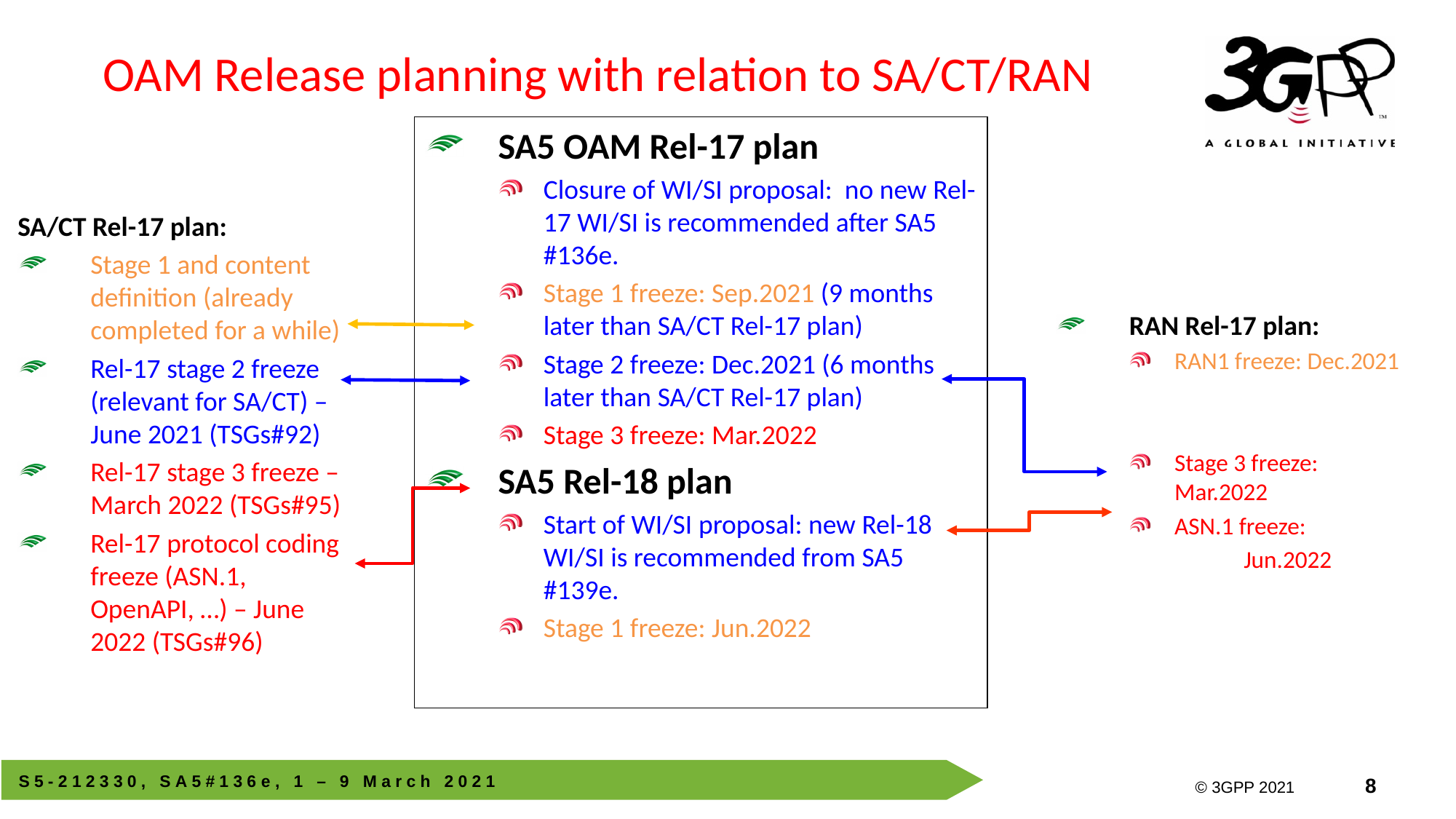

# OAM Release planning with relation to SA/CT/RAN
SA5 OAM Rel-17 plan
Closure of WI/SI proposal:  no new Rel-17 WI/SI is recommended after SA5 #136e.
Stage 1 freeze: Sep.2021 (9 months later than SA/CT Rel-17 plan)
Stage 2 freeze: Dec.2021 (6 months later than SA/CT Rel-17 plan)
Stage 3 freeze: Mar.2022
SA5 Rel-18 plan
Start of WI/SI proposal: new Rel-18 WI/SI is recommended from SA5 #139e.
Stage 1 freeze: Jun.2022

SA/CT Rel-17 plan:
Stage 1 and content definition (already completed for a while)
Rel-17 stage 2 freeze (relevant for SA/CT) – June 2021 (TSGs#92)
Rel-17 stage 3 freeze – March 2022 (TSGs#95)
Rel-17 protocol coding freeze (ASN.1, OpenAPI, …) – June 2022 (TSGs#96)
RAN Rel-17 plan:
RAN1 freeze: Dec.2021

Stage 3 freeze: Mar.2022
ASN.1 freeze:
	 Jun.2022